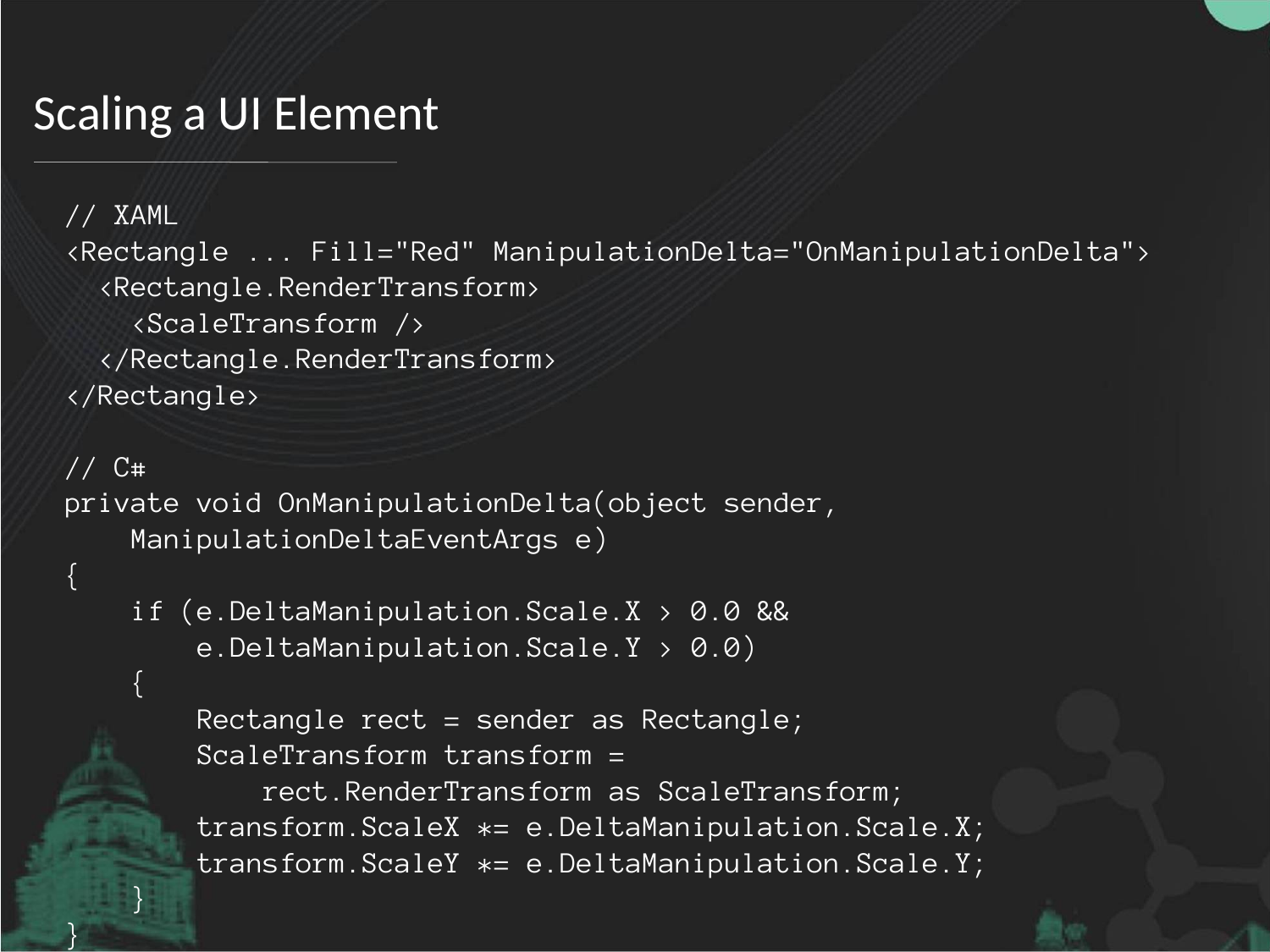

# Scaling a UI Element
// XAML
<Rectangle ... Fill="Red" ManipulationDelta="OnManipulationDelta">
  <Rectangle.RenderTransform>
    <ScaleTransform />
  </Rectangle.RenderTransform>
</Rectangle>

// C#
private void OnManipulationDelta(object sender,
    ManipulationDeltaEventArgs e)
{
    if (e.DeltaManipulation.Scale.X > 0.0 &&
        e.DeltaManipulation.Scale.Y > 0.0)
    {
        Rectangle rect = sender as Rectangle;
        ScaleTransform transform =
            rect.RenderTransform as ScaleTransform;
        transform.ScaleX *= e.DeltaManipulation.Scale.X;
        transform.ScaleY *= e.DeltaManipulation.Scale.Y;
    }
}